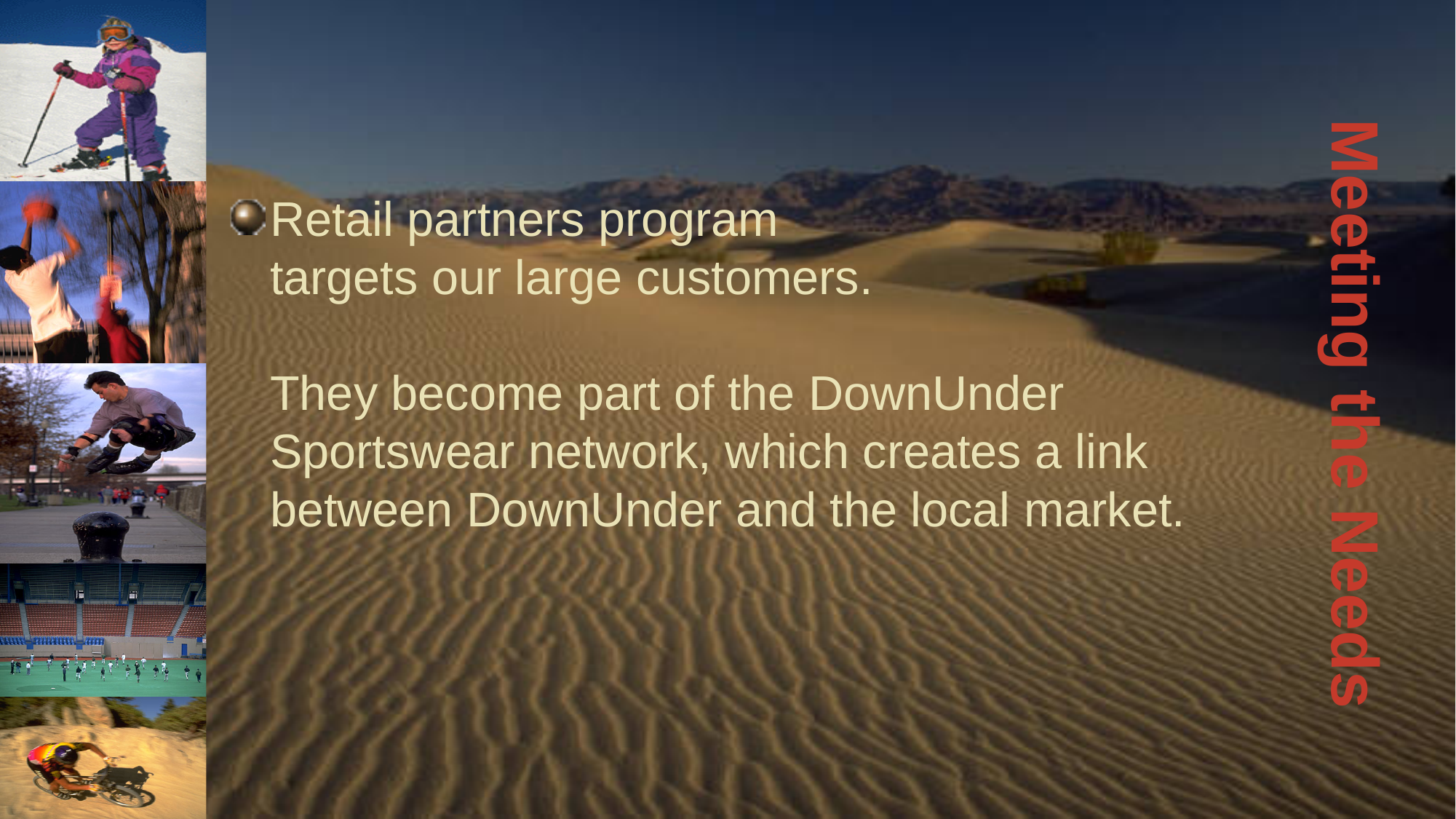

# Meeting the Needs
Retail partners program
targets our large customers.
They become part of the DownUnder Sportswear network, which creates a link between DownUnder and the local market.